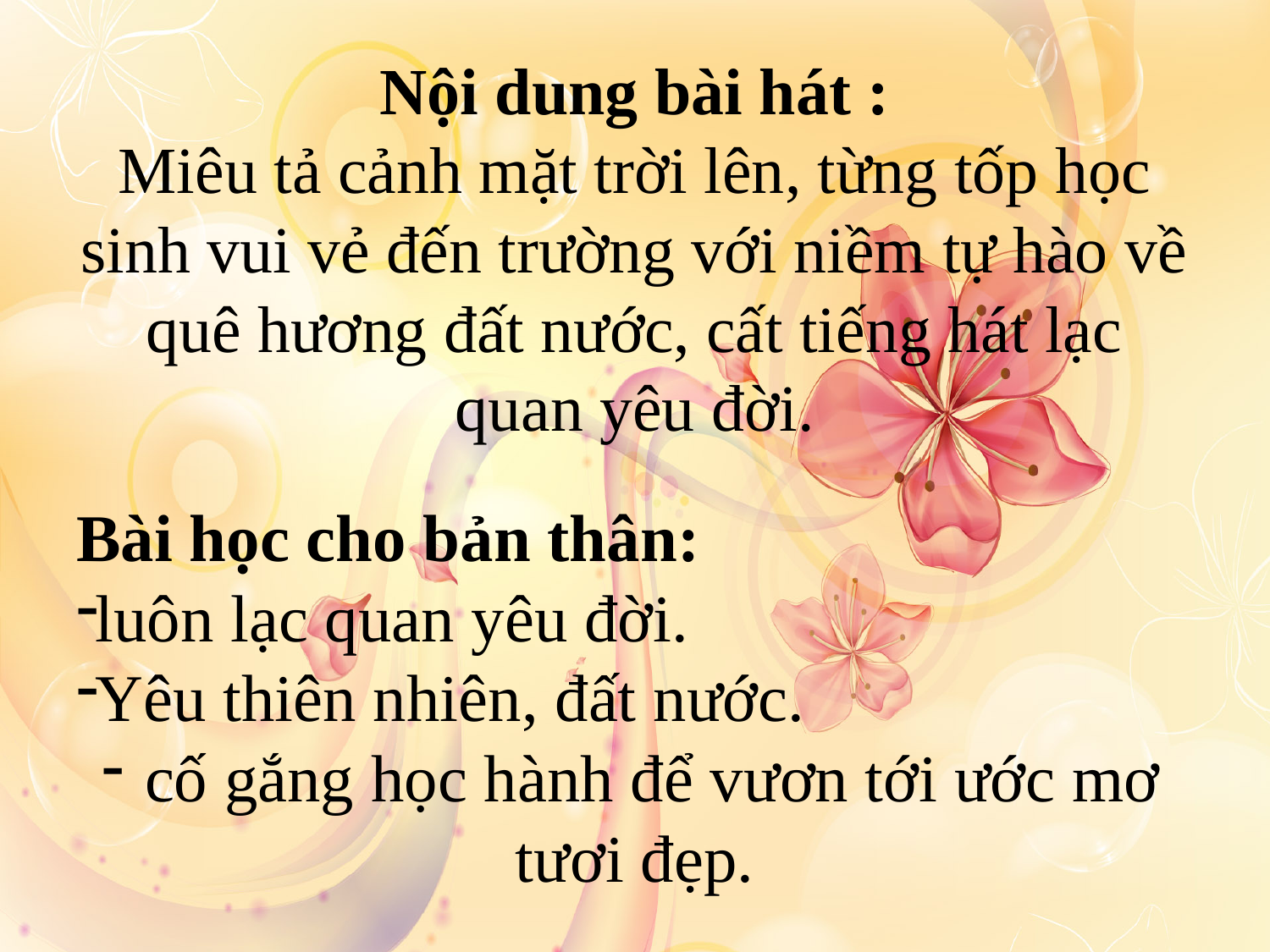

# Nội dung bài hát : Miêu tả cảnh mặt trời lên, từng tốp học sinh vui vẻ đến trường với niềm tự hào về quê hương đất nước, cất tiếng hát lạc quan yêu đời.
Bài học cho bản thân:
luôn lạc quan yêu đời.
Yêu thiên nhiên, đất nước.
 cố gắng học hành để vươn tới ước mơ tươi đẹp.